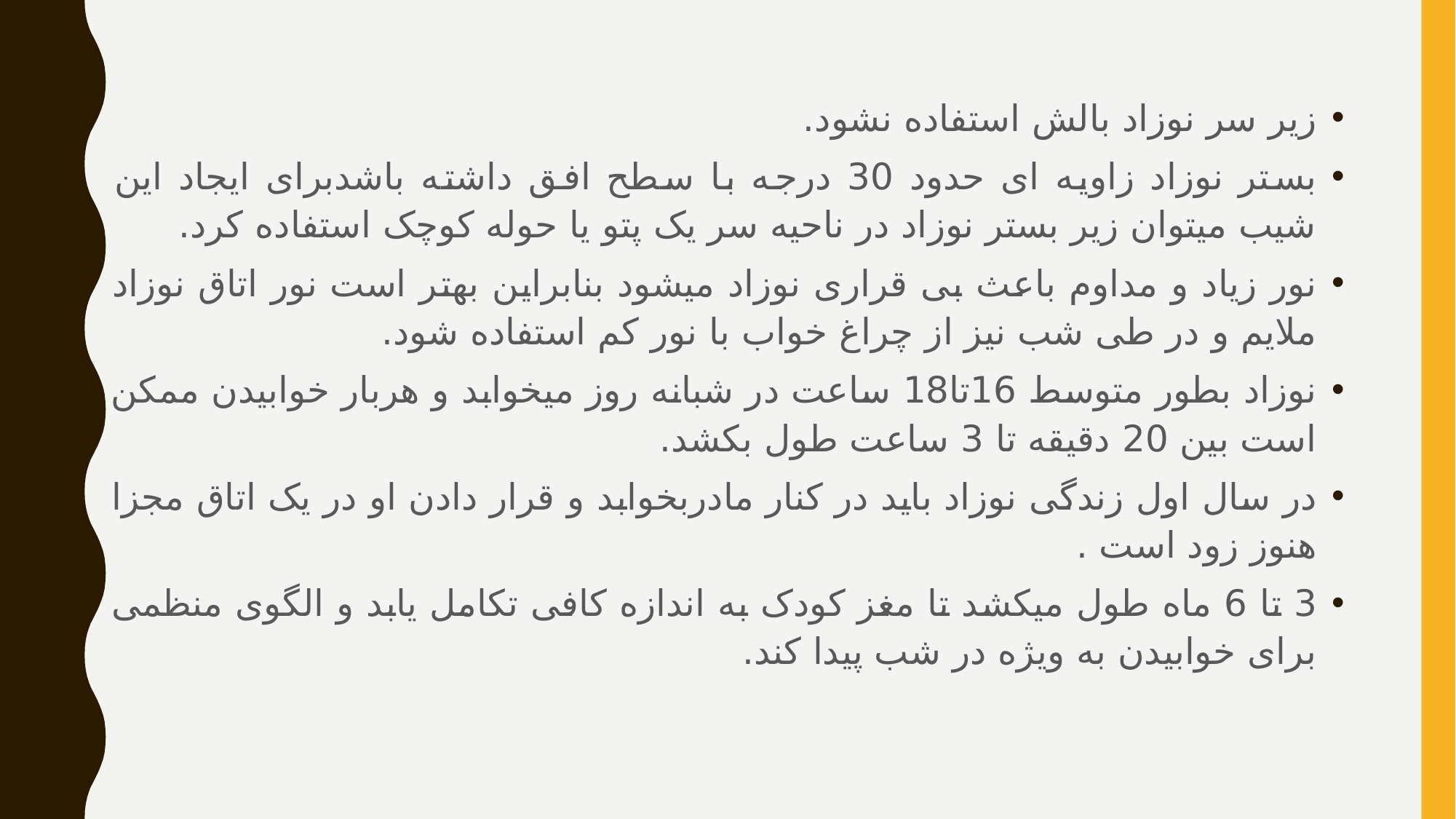

زیر سر نوزاد بالش استفاده نشود.
بستر نوزاد زاویه ای حدود 30 درجه با سطح افق داشته باشدبرای ایجاد این شیب میتوان زیر بستر نوزاد در ناحیه سر یک پتو یا حوله کوچک استفاده کرد.
نور زیاد و مداوم باعث بی قراری نوزاد میشود بنابراین بهتر است نور اتاق نوزاد ملایم و در طی شب نیز از چراغ خواب با نور کم استفاده شود.
نوزاد بطور متوسط 16تا18 ساعت در شبانه روز میخوابد و هربار خوابیدن ممکن است بین 20 دقیقه تا 3 ساعت طول بکشد.
در سال اول زندگی نوزاد باید در کنار مادربخوابد و قرار دادن او در یک اتاق مجزا هنوز زود است .
3 تا 6 ماه طول میکشد تا مغز کودک به اندازه کافی تکامل یابد و الگوی منظمی برای خوابیدن به ویژه در شب پیدا کند.